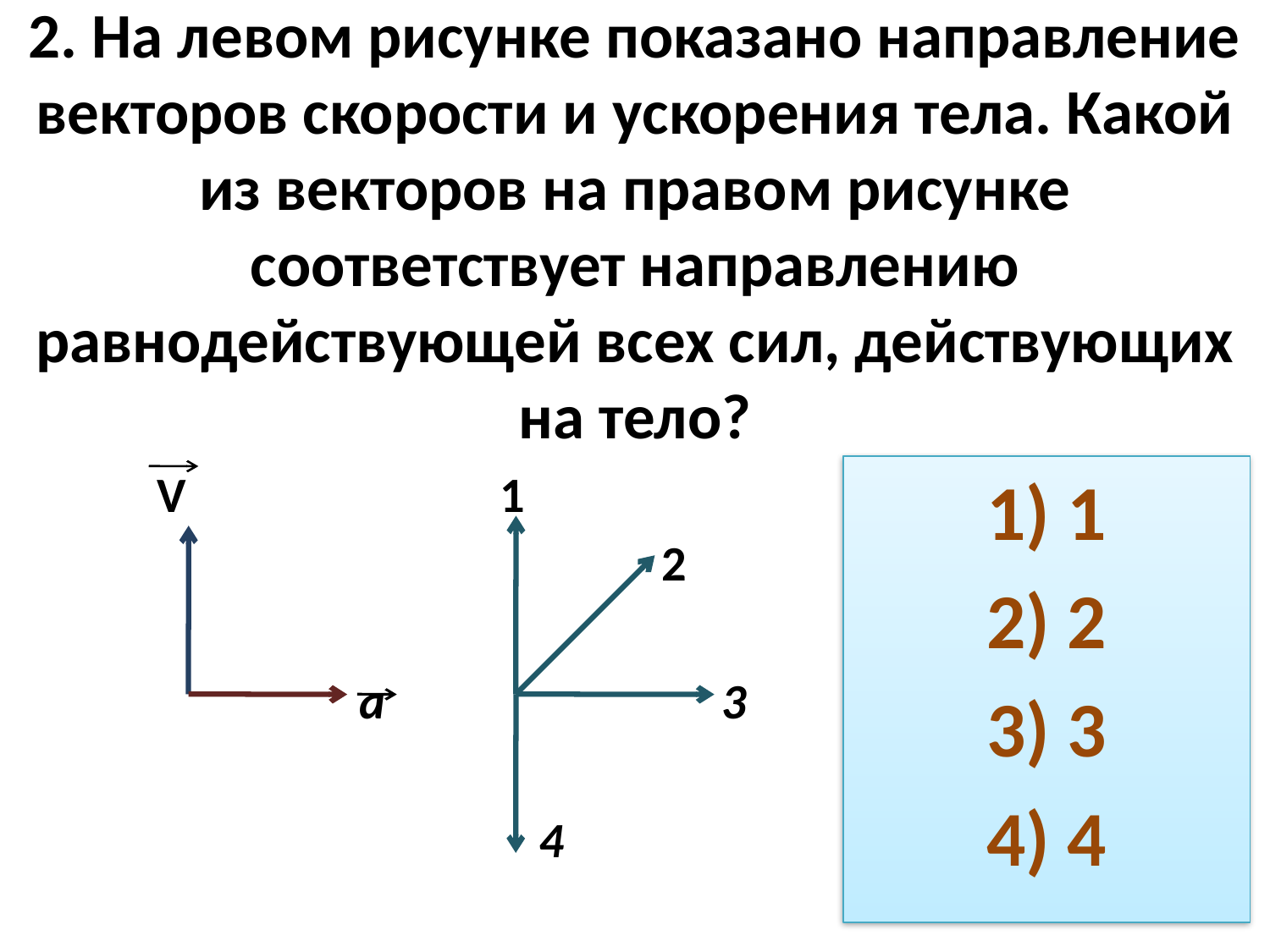

# 2. На левом рисунке показано направление векторов скорости и ускорения тела. Какой из векторов на правом рисунке соответствует направлению равнодействующей всех сил, действующих на тело?
            V                            1
                                                         2

                              a                              3

                                              4
1) 1
2) 2
3) 3
4) 4